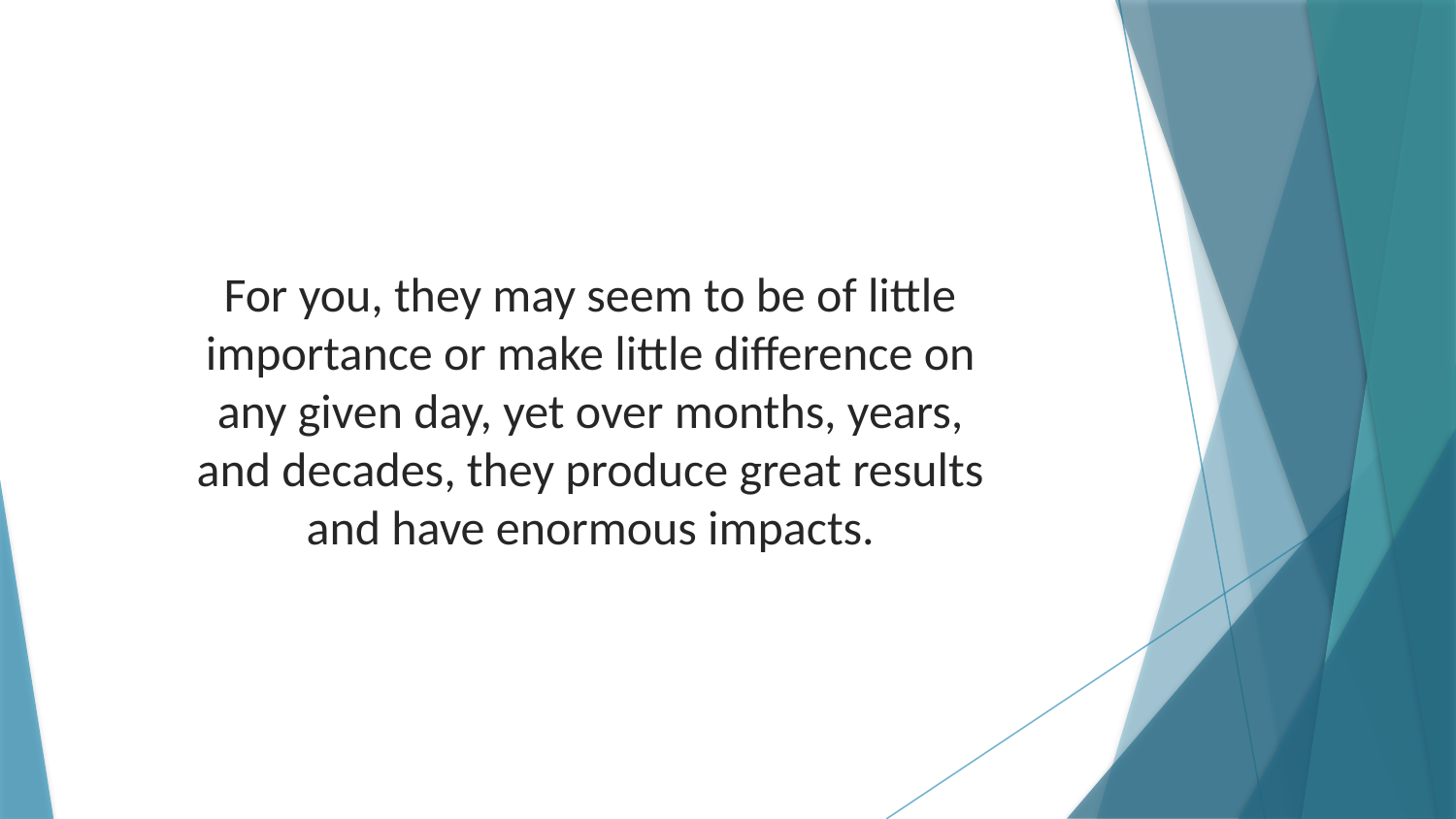

For you, they may seem to be of little importance or make little difference on any given day, yet over months, years, and decades, they produce great results and have enormous impacts.